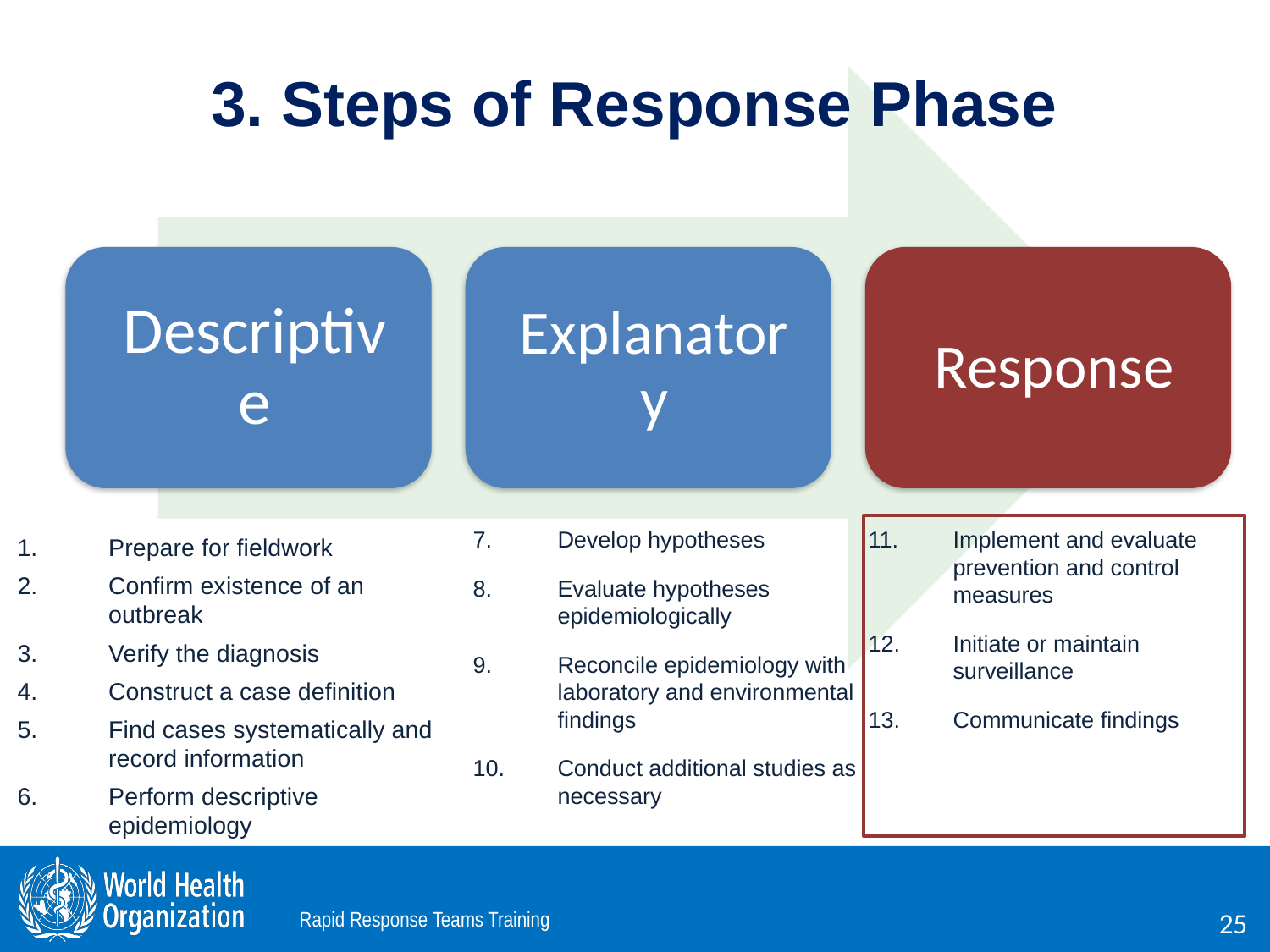

3. Steps of Response Phase
Descriptive
Explanatory
Response

Develop hypotheses
Evaluate hypotheses epidemiologically
Reconcile epidemiology with laboratory and environmental findings
Conduct additional studies as necessary
Implement and evaluate prevention and control measures
Initiate or maintain surveillance
Communicate findings

Prepare for fieldwork
Confirm existence of an outbreak
Verify the diagnosis
Construct a case definition
Find cases systematically and record information
Perform descriptive epidemiology